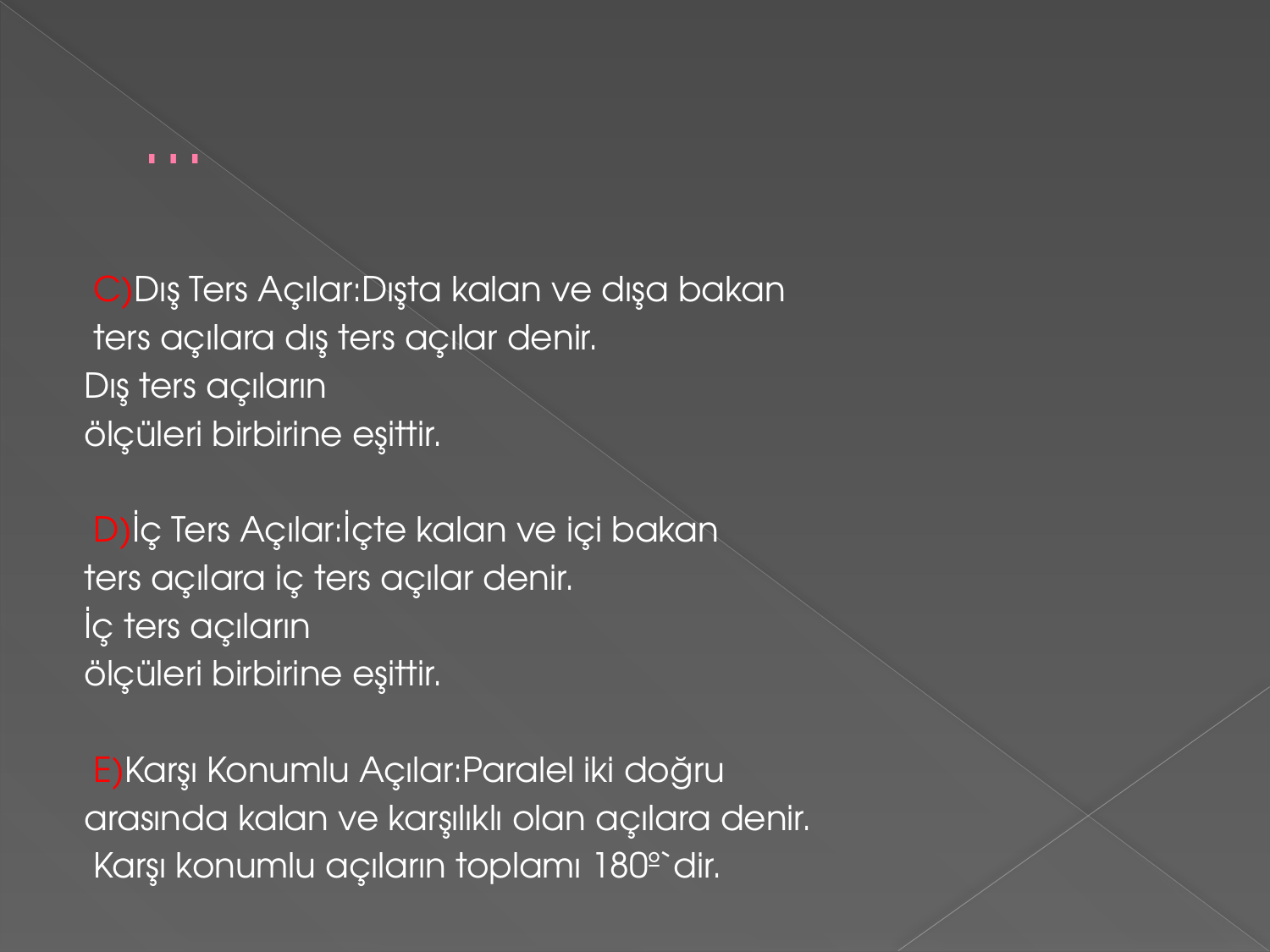

# …
 C)Dış Ters Açılar:Dışta kalan ve dışa bakan
 ters açılara dış ters açılar denir.
Dış ters açıların
ölçüleri birbirine eşittir.

 D)İç Ters Açılar:İçte kalan ve içi bakan
ters açılara iç ters açılar denir.
İç ters açıların
ölçüleri birbirine eşittir.

 E)Karşı Konumlu Açılar:Paralel iki doğru
arasında kalan ve karşılıklı olan açılara denir.
 Karşı konumlu açıların toplamı 180º`dir.